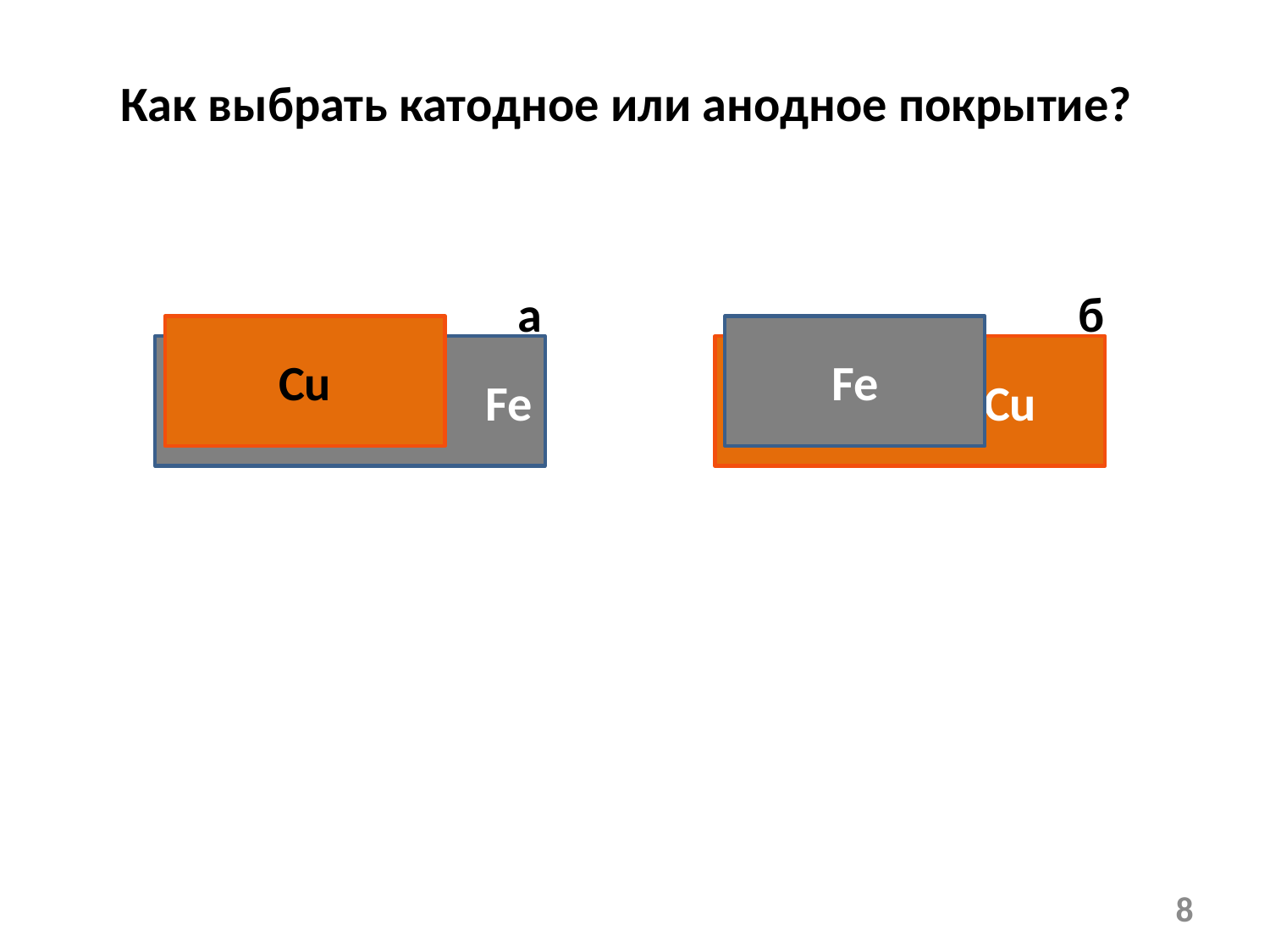

Как выбрать катодное или анодное покрытие?
а
б
Cu
Fe
Fe
Cu
8